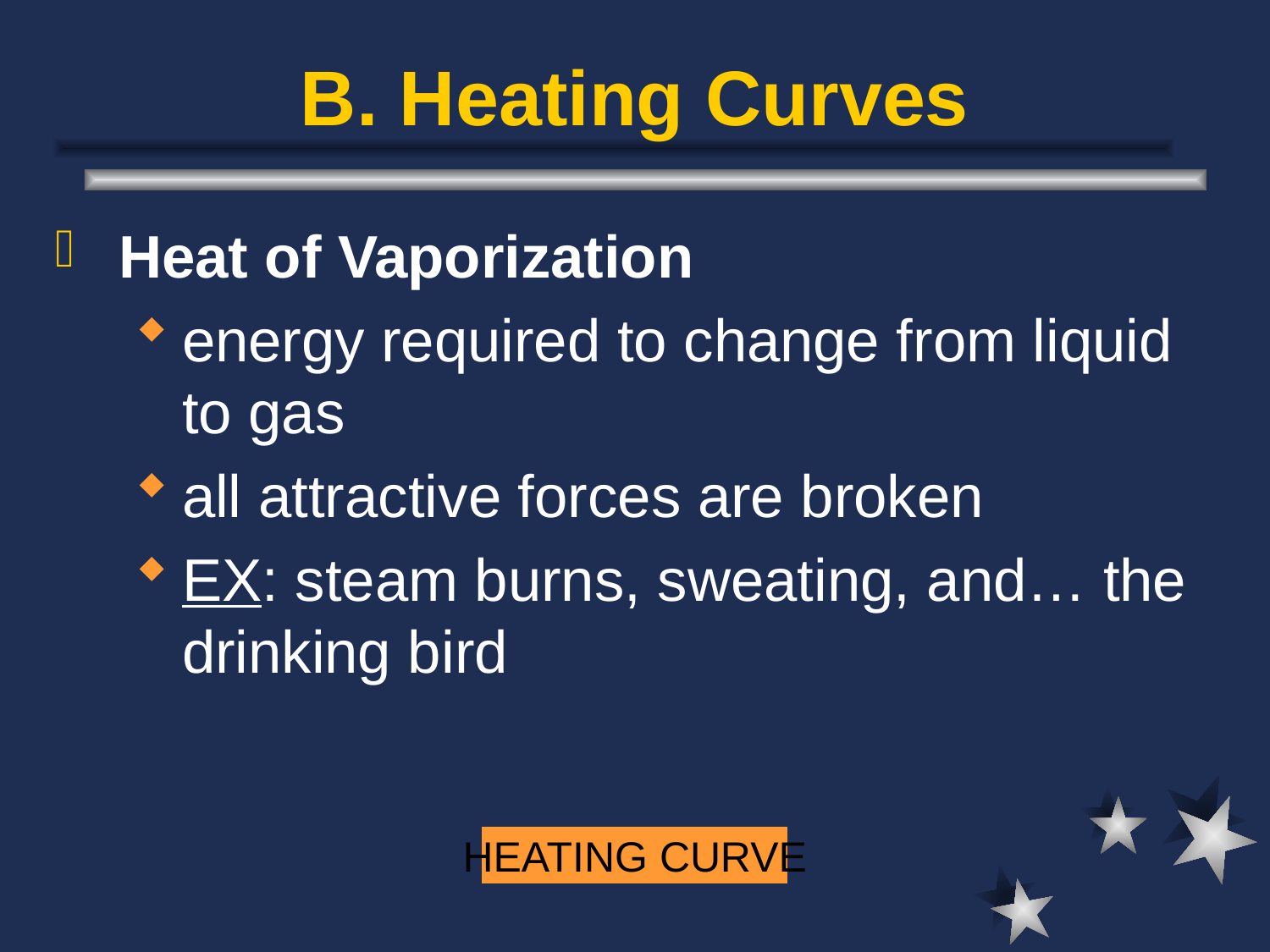

# B. Heating Curves
Heat of Vaporization
energy required to change from liquid to gas
all attractive forces are broken
EX: steam burns, sweating, and… the drinking bird
HEATING CURVE